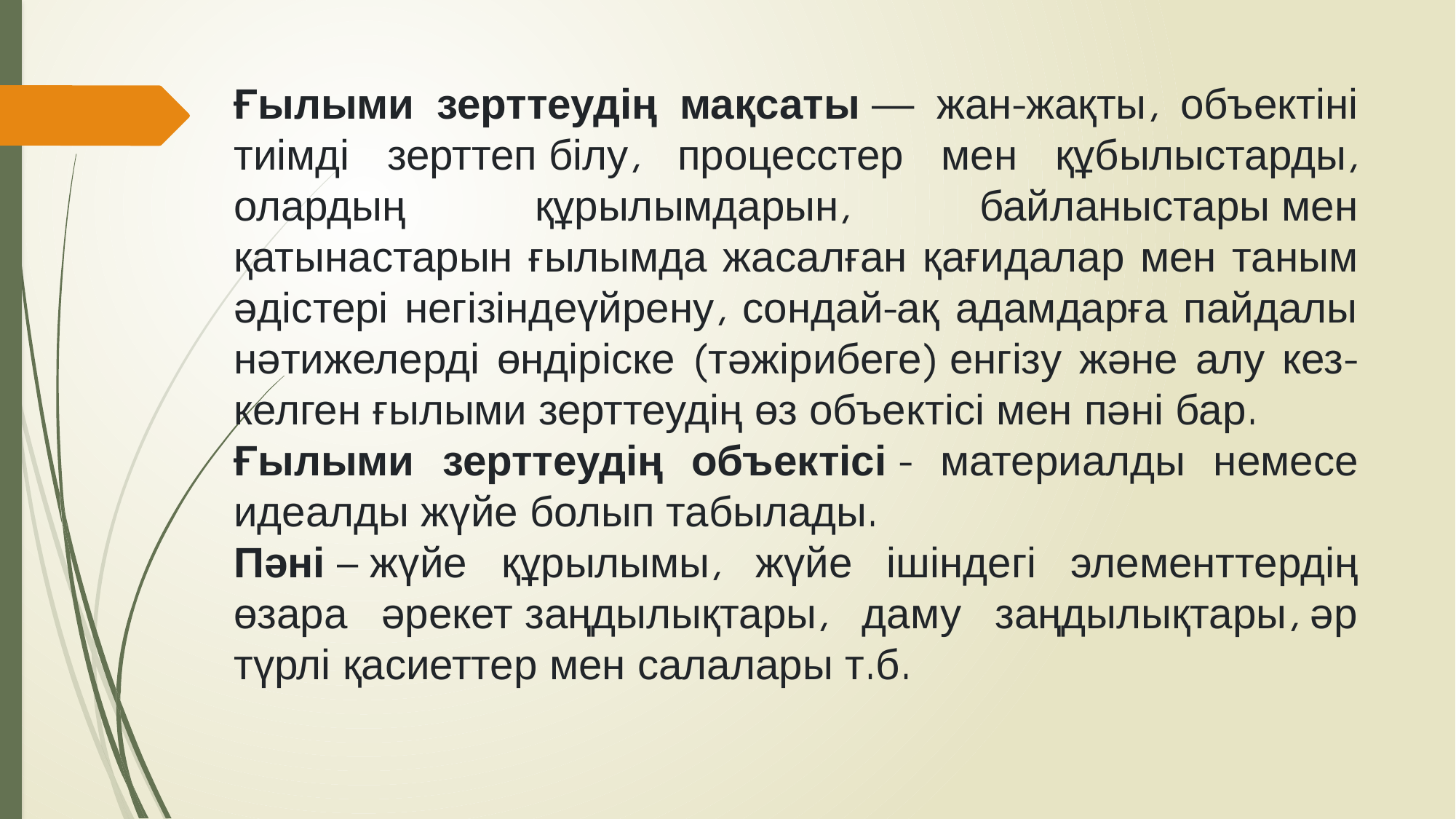

Ғылыми зерттеудің мақсаты — жан-жақты, объектіні тиімді зерттеп білу, процесстер мен құбылыстарды, олардың құрылымдарын, байланыстары мен қатынастарын ғылымда жасалған қағидалар мен таным әдістері негізіндеүйрену, сондай-ақ адамдарға пайдалы нәтижелерді өндіріске (тәжірибеге) енгізу және алу кез-келген ғылыми зерттеудің өз объектісі мен пәні бар.
Ғылыми зерттеудің объектісі - материалды немесе идеалды жүйе болып табылады.
Пәні – жүйе құрылымы, жүйе ішіндегі элементтердің өзара әрекет заңдылықтары, даму заңдылықтары, әр түрлі қасиеттер мен салалары т.б.